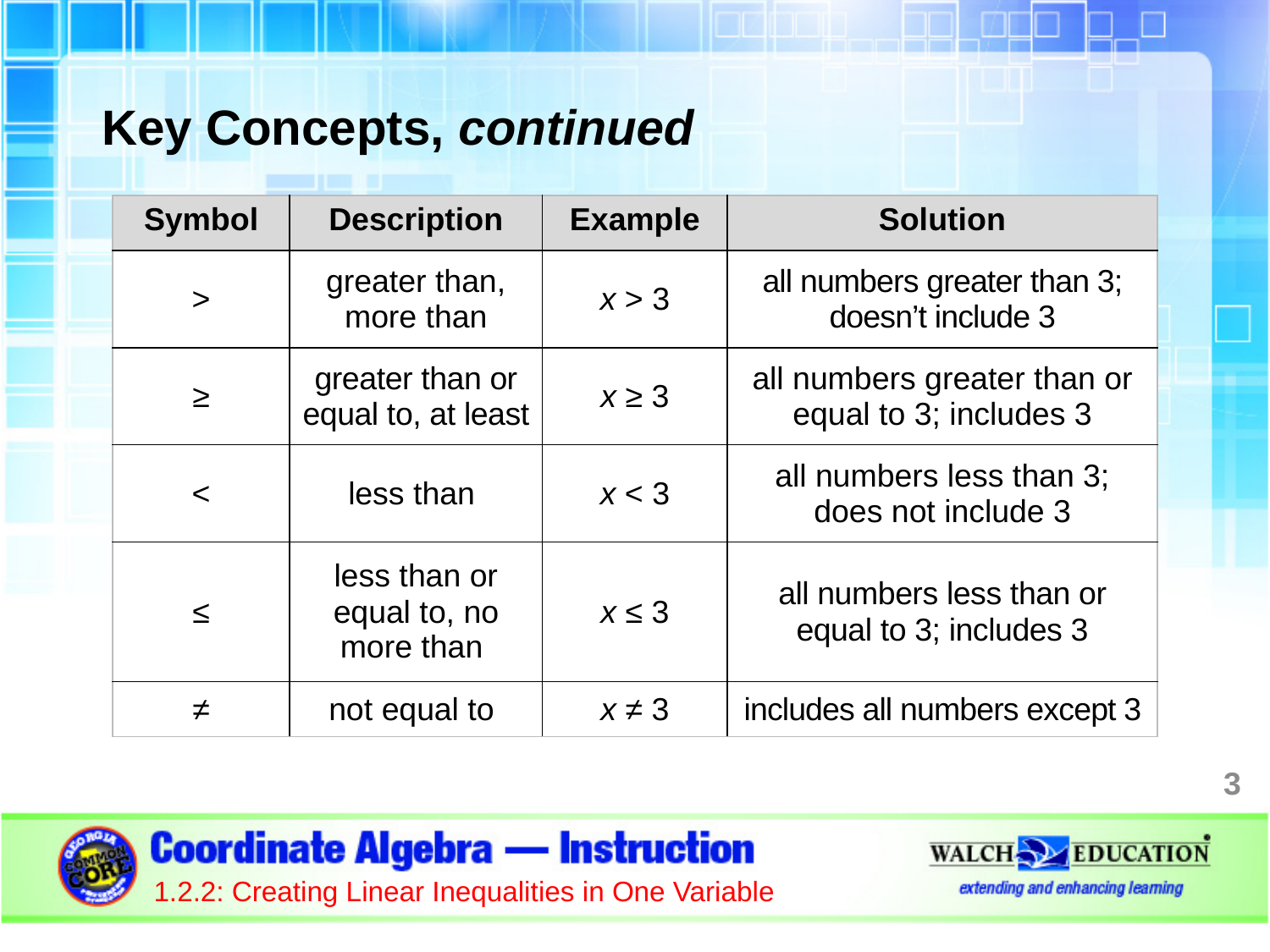

Key Concepts, continued

| Symbol | Description | Example | Solution |
| --- | --- | --- | --- |
| > | greater than, more than | x > 3 | all numbers greater than 3; doesn’t include 3 |
| ≥ | greater than or equal to, at least | x ≥ 3 | all numbers greater than or equal to 3; includes 3 |
| < | less than | x < 3 | all numbers less than 3; does not include 3 |
| ≤ | less than or equal to, no more than | x ≤ 3 | all numbers less than or equal to 3; includes 3 |
| ≠ | not equal to | x ≠ 3 | includes all numbers except 3 |
3
1.2.2: Creating Linear Inequalities in One Variable